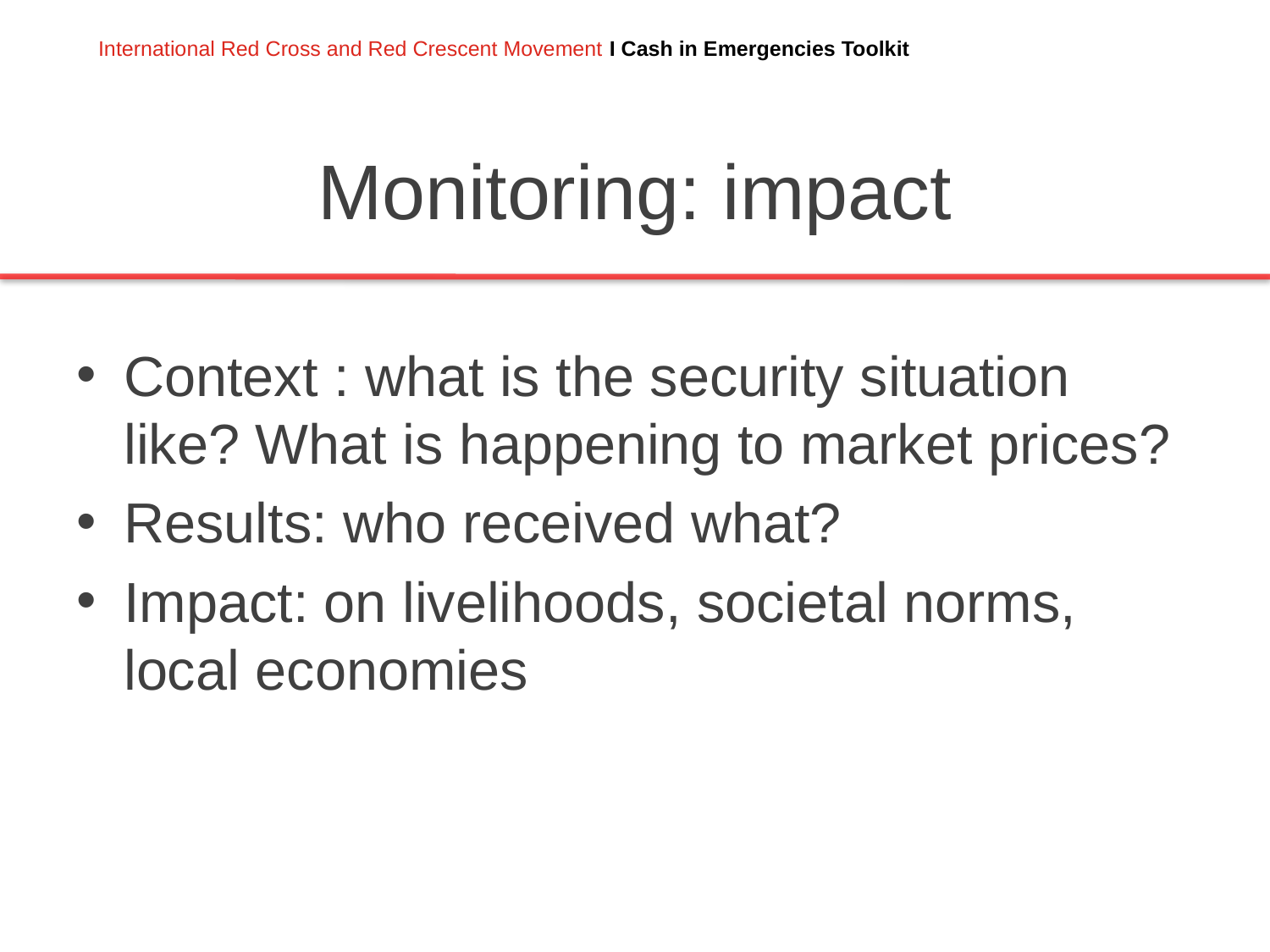

# Monitoring: impact
Context : what is the security situation like? What is happening to market prices?
Results: who received what?
Impact: on livelihoods, societal norms, local economies